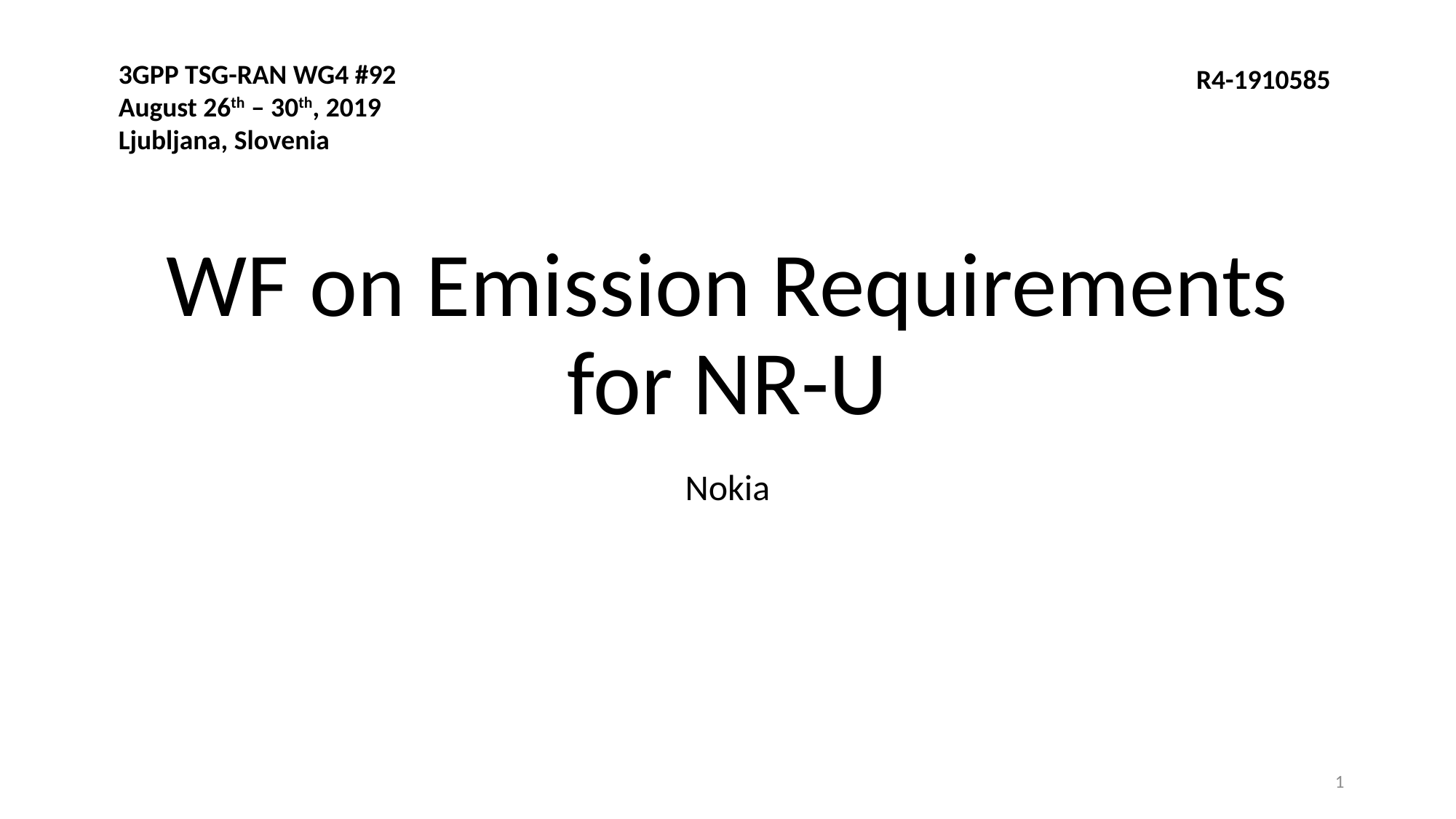

3GPP TSG-RAN WG4 #92
August 26th – 30th, 2019
Ljubljana, Slovenia
R4-1910585
# WF on Emission Requirements for NR-U
Nokia
1